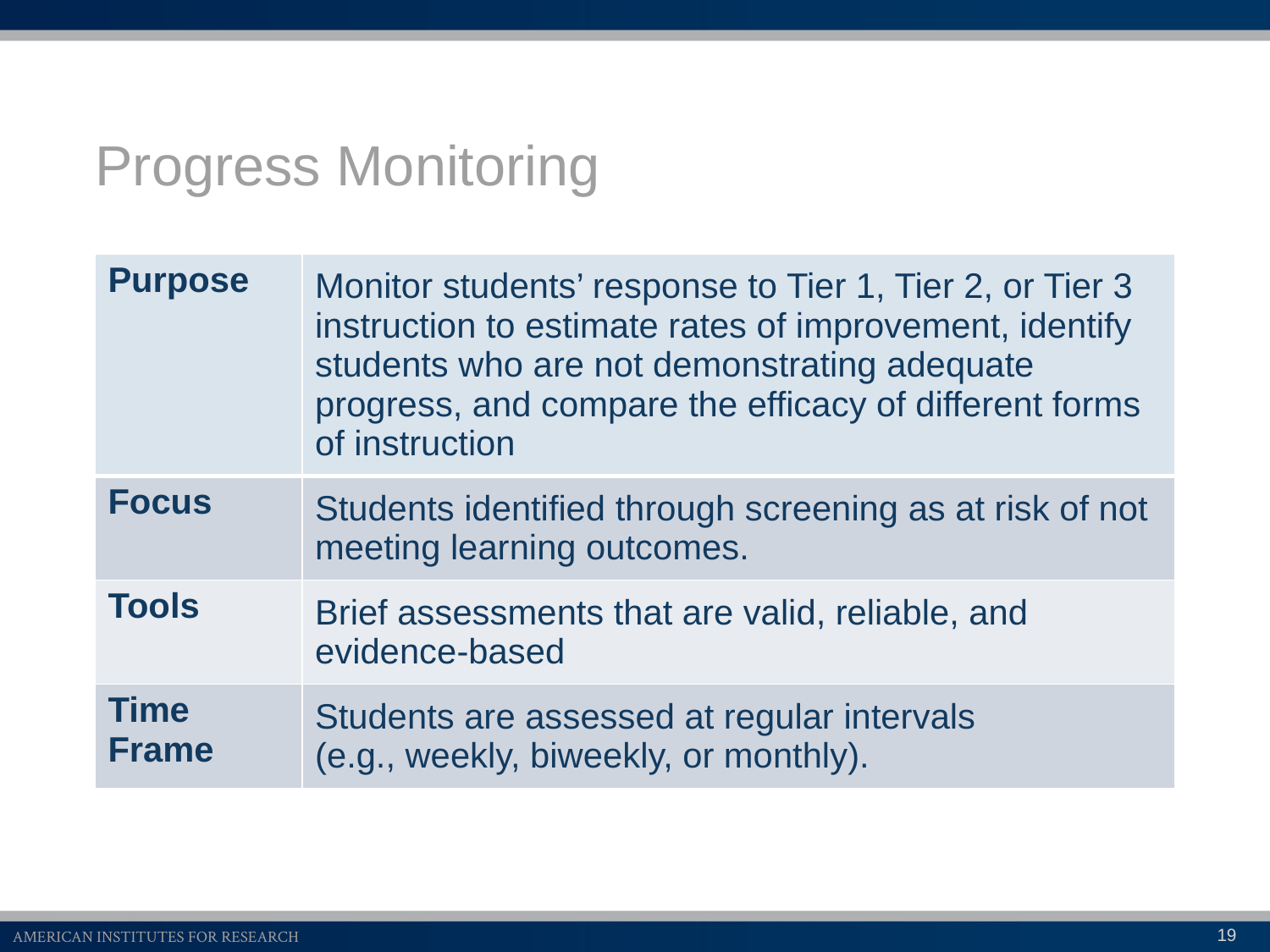

# Progress Monitoring
| Purpose | Monitor students’ response to Tier 1, Tier 2, or Tier 3 instruction to estimate rates of improvement, identify students who are not demonstrating adequate progress, and compare the efficacy of different forms of instruction |
| --- | --- |
| Focus | Students identified through screening as at risk of not meeting learning outcomes. |
| Tools | Brief assessments that are valid, reliable, and evidence-based |
| Time Frame | Students are assessed at regular intervals (e.g., weekly, biweekly, or monthly). |
19